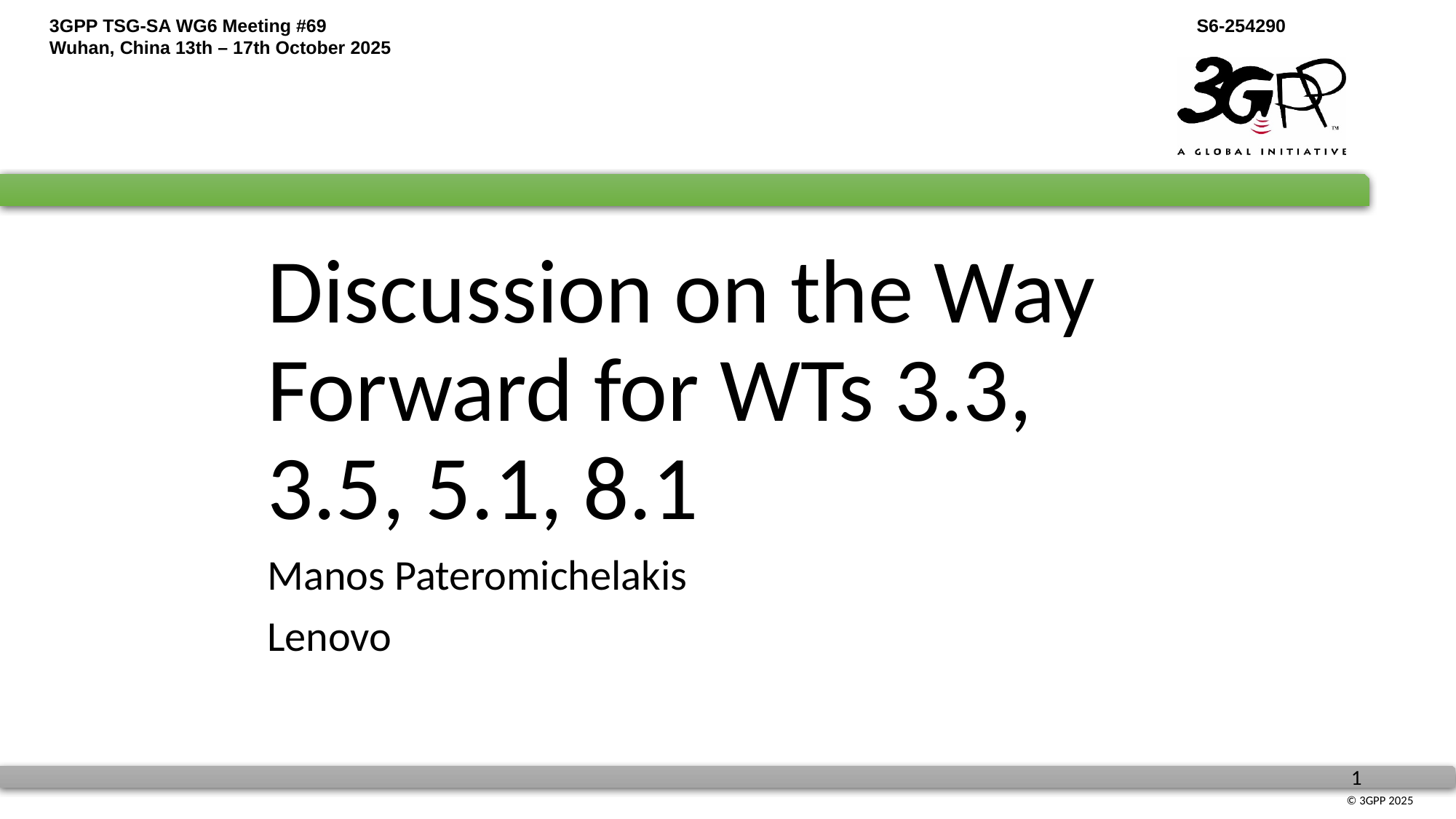

# Discussion on the Way Forward for WTs 3.3, 3.5, 5.1, 8.1
Manos Pateromichelakis
Lenovo